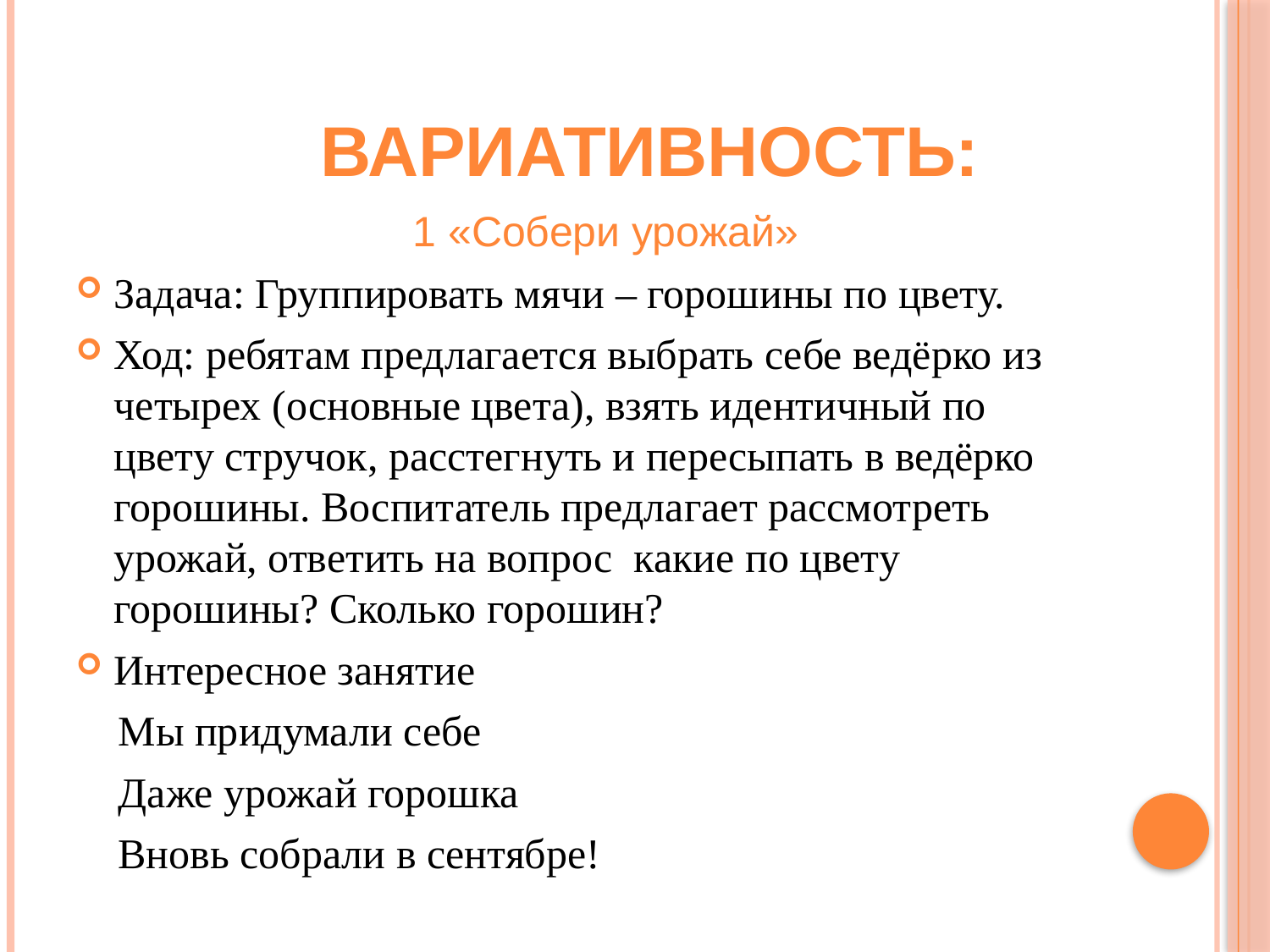

# Вариативность:
    1 «Собери урожай»
Задача: Группировать мячи – горошины по цвету.
Ход: ребятам предлагается выбрать себе ведёрко из четырех (основные цвета), взять идентичный по цвету стручок, расстегнуть и пересыпать в ведёрко горошины. Воспитатель предлагает рассмотреть урожай, ответить на вопрос  какие по цвету горошины? Сколько горошин?
Интересное занятие
    Мы придумали себе
    Даже урожай горошка
    Вновь собрали в сентябре!